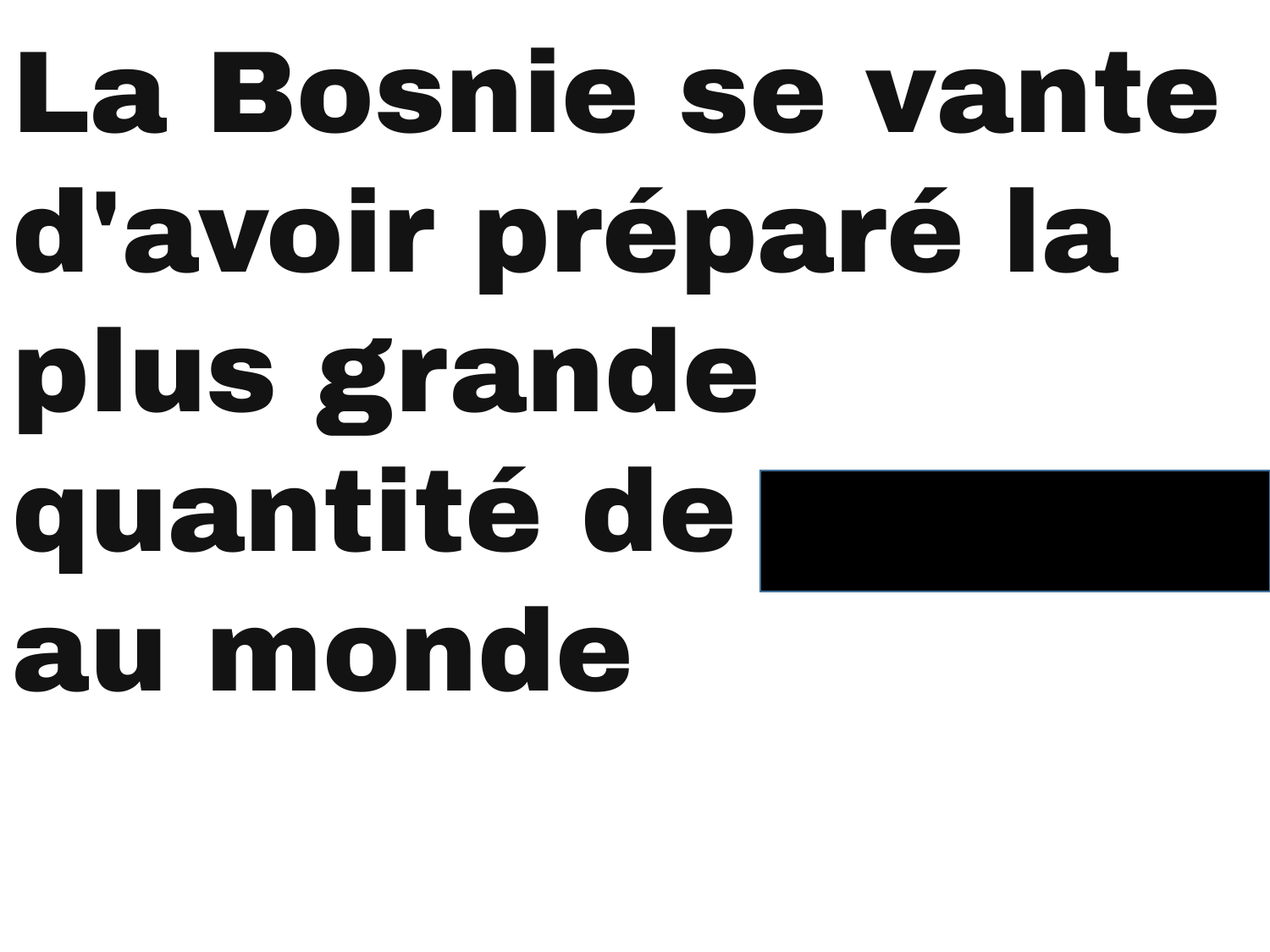

La Bosnie se vante d'avoir préparé la plus grande quantité de soupe au monde